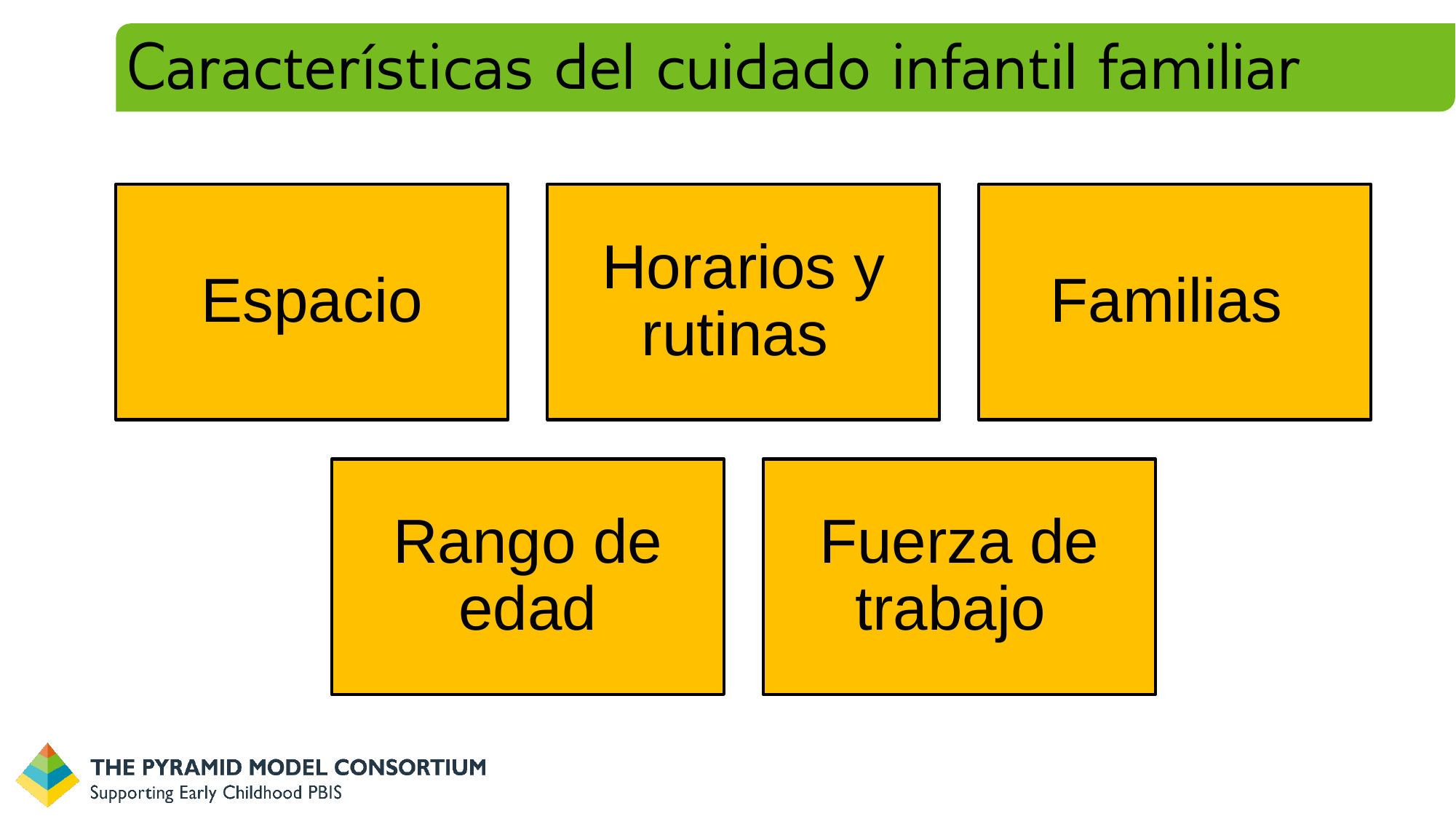

# Características del cuidado infantil familiar

Espacio

Horarios y rutinas

Familias

Rango de edad

Fuerza de trabajo